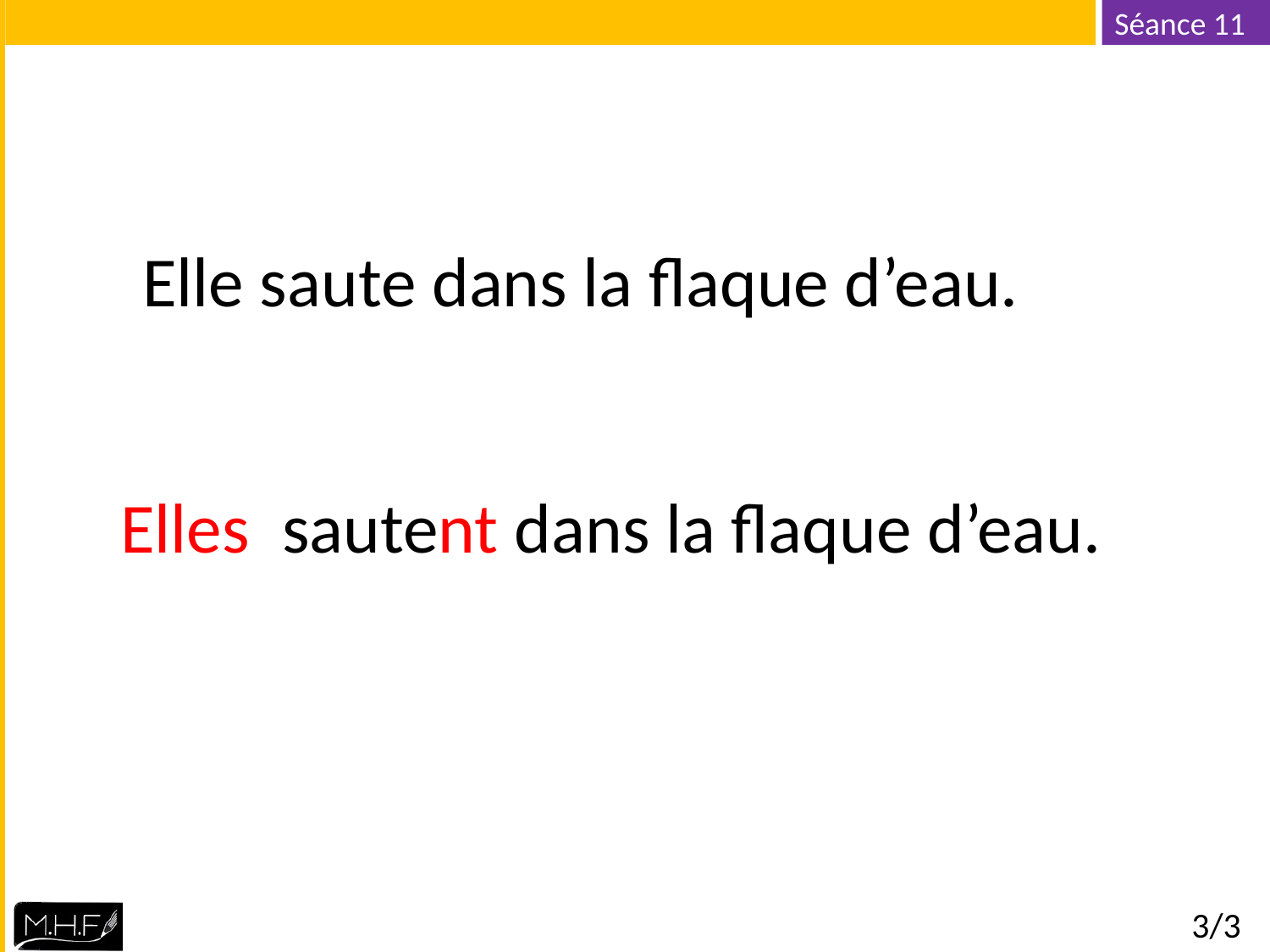

Elle saute dans la flaque d’eau.
Elles
sautent dans la flaque d’eau.
3/3